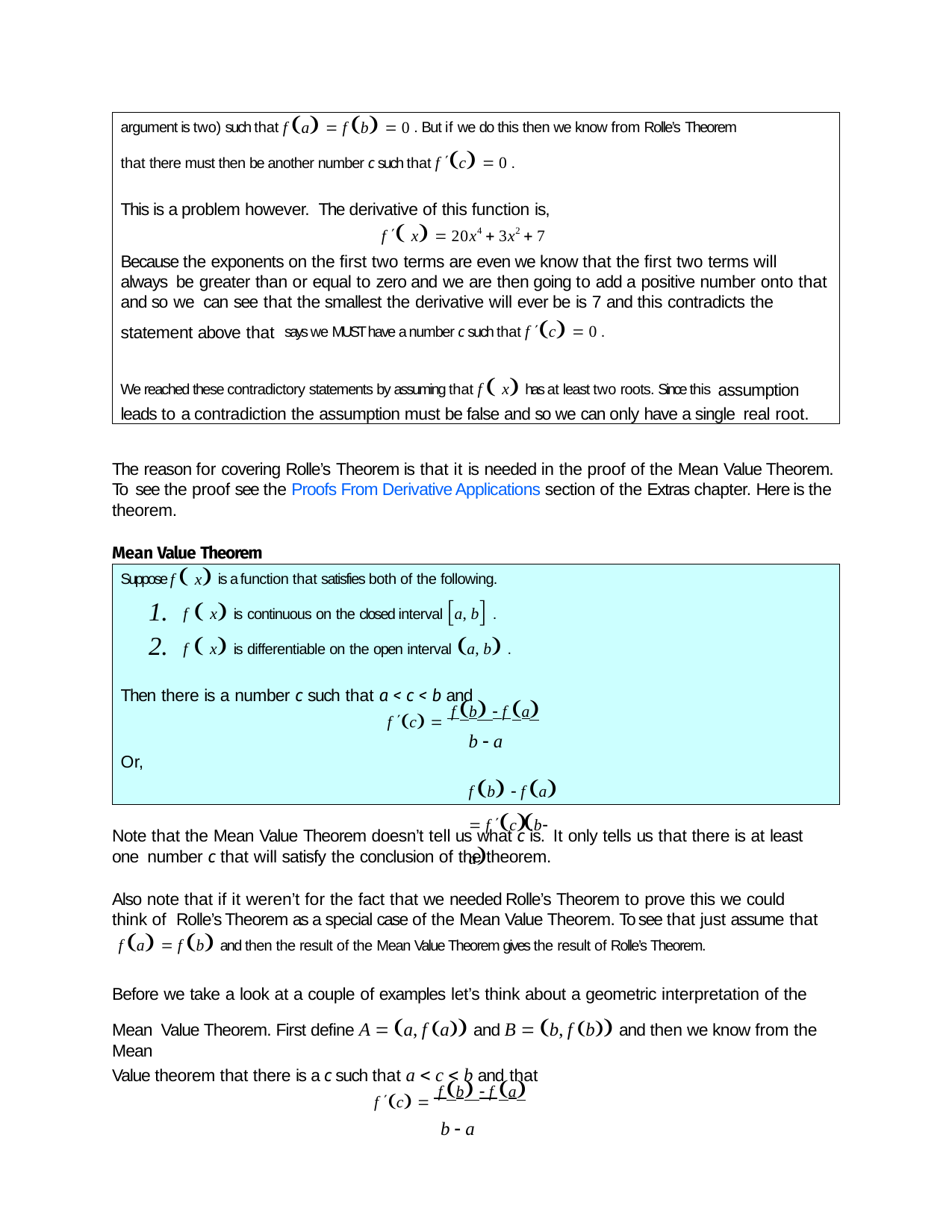

argument is two) such that f (a) = f (b) = 0 . But if we do this then we know from Rolle’s Theorem
that there must then be another number c such that f ′(c) = 0 .
This is a problem however.  The derivative of this function is,
f ′( x) = 20x4 + 3x2 + 7
Because the exponents on the first two terms are even we know that the first two terms will always  be greater than or equal to zero and we are then going to add a positive number onto that and so we  can see that the smallest the derivative will ever be is 7 and this contradicts the statement above that  says we MUST have a number c such that f ′(c) = 0 .
We reached these contradictory statements by assuming that f ( x) has at least two roots. Since this  assumption leads to a contradiction the assumption must be false and so we can only have a single  real root.
The reason for covering Rolle’s Theorem is that it is needed in the proof of the Mean Value Theorem. To  see the proof see the Proofs From Derivative Applications section of the Extras chapter. Here is the  theorem.

Mean Value Theorem
Suppose f ( x) is a function that satisfies both of the following.
f ( x) is continuous on the closed interval [a, b] .
f ( x) is differentiable on the open interval (a, b) .
Then there is a number c such that a < c < b and
f ′(c)  =  f (b) − f (a)

b − a
f (b) − f (a) = f ′(c)(b − a)
Or,

Note that the Mean Value Theorem doesn’t tell us what c is. It only tells us that there is at least one  number c that will satisfy the conclusion of the theorem.

Also note that if it weren’t for the fact that we needed Rolle’s Theorem to prove this we could think of  Rolle’s Theorem as a special case of the Mean Value Theorem. To see that just assume that
f (a) = f (b) and then the result of the Mean Value Theorem gives the result of Rolle’s Theorem.

Before we take a look at a couple of examples let’s think about a geometric interpretation of the Mean  Value Theorem. First define A = (a, f (a)) and B = (b, f (b)) and then we know from the Mean
Value theorem that there is a c such that a < c < b and that
f ′(c)  =  f (b) − f (a)
b − a